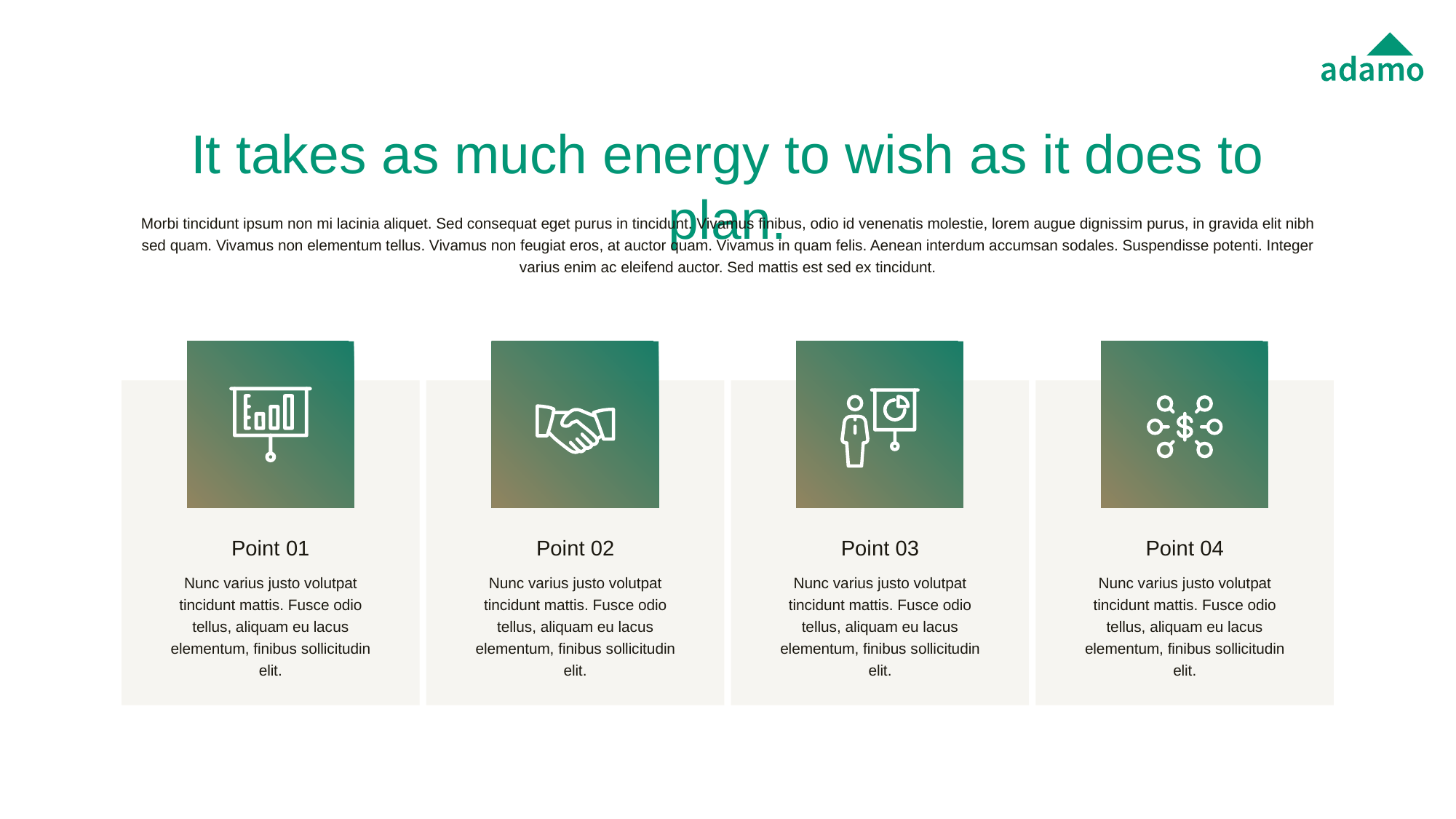

# It takes as much energy to wish as it does to plan.
Morbi tincidunt ipsum non mi lacinia aliquet. Sed consequat eget purus in tincidunt. Vivamus finibus, odio id venenatis molestie, lorem augue dignissim purus, in gravida elit nibh sed quam. Vivamus non elementum tellus. Vivamus non feugiat eros, at auctor quam. Vivamus in quam felis. Aenean interdum accumsan sodales. Suspendisse potenti. Integer varius enim ac eleifend auctor. Sed mattis est sed ex tincidunt.

Point 01
Point 02
Point 03
Point 04
Nunc varius justo volutpat tincidunt mattis. Fusce odio tellus, aliquam eu lacus elementum, finibus sollicitudin elit.
Nunc varius justo volutpat tincidunt mattis. Fusce odio tellus, aliquam eu lacus elementum, finibus sollicitudin elit.
Nunc varius justo volutpat tincidunt mattis. Fusce odio tellus, aliquam eu lacus elementum, finibus sollicitudin elit.
Nunc varius justo volutpat tincidunt mattis. Fusce odio tellus, aliquam eu lacus elementum, finibus sollicitudin elit.